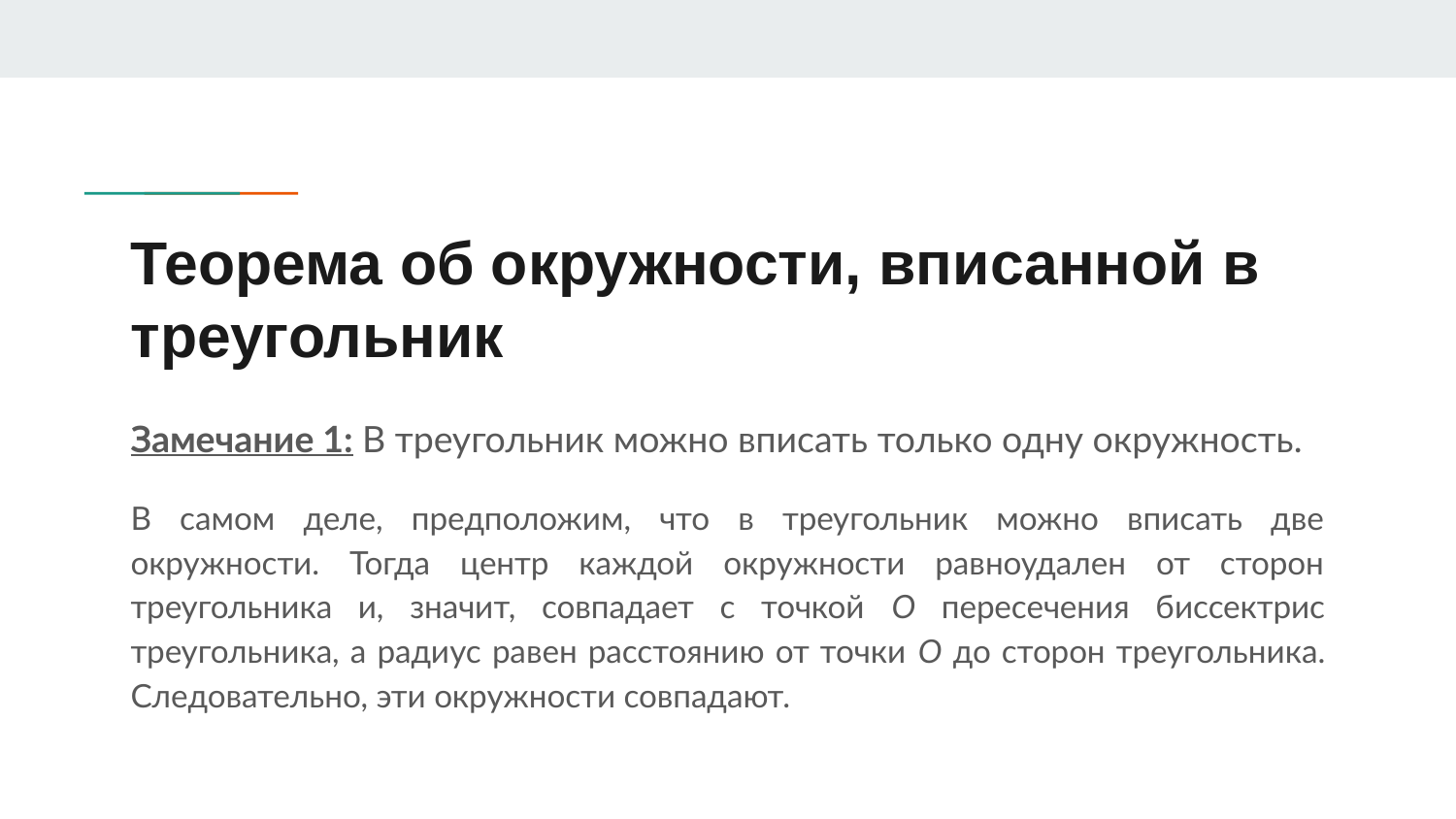

# Теорема об окружности, вписанной в треугольник

Замечание 1: В треугольник можно вписать только одну окружность.
В самом деле, предположим, что в треугольник можно вписать две окружности. Тогда центр каждой окружности равноудален от сторон треугольника и, значит, совпадает с точкой O пересечения биссектрис треугольника, а радиус равен расстоянию от точки O до сторон треугольника. Следовательно, эти окружности совпадают.